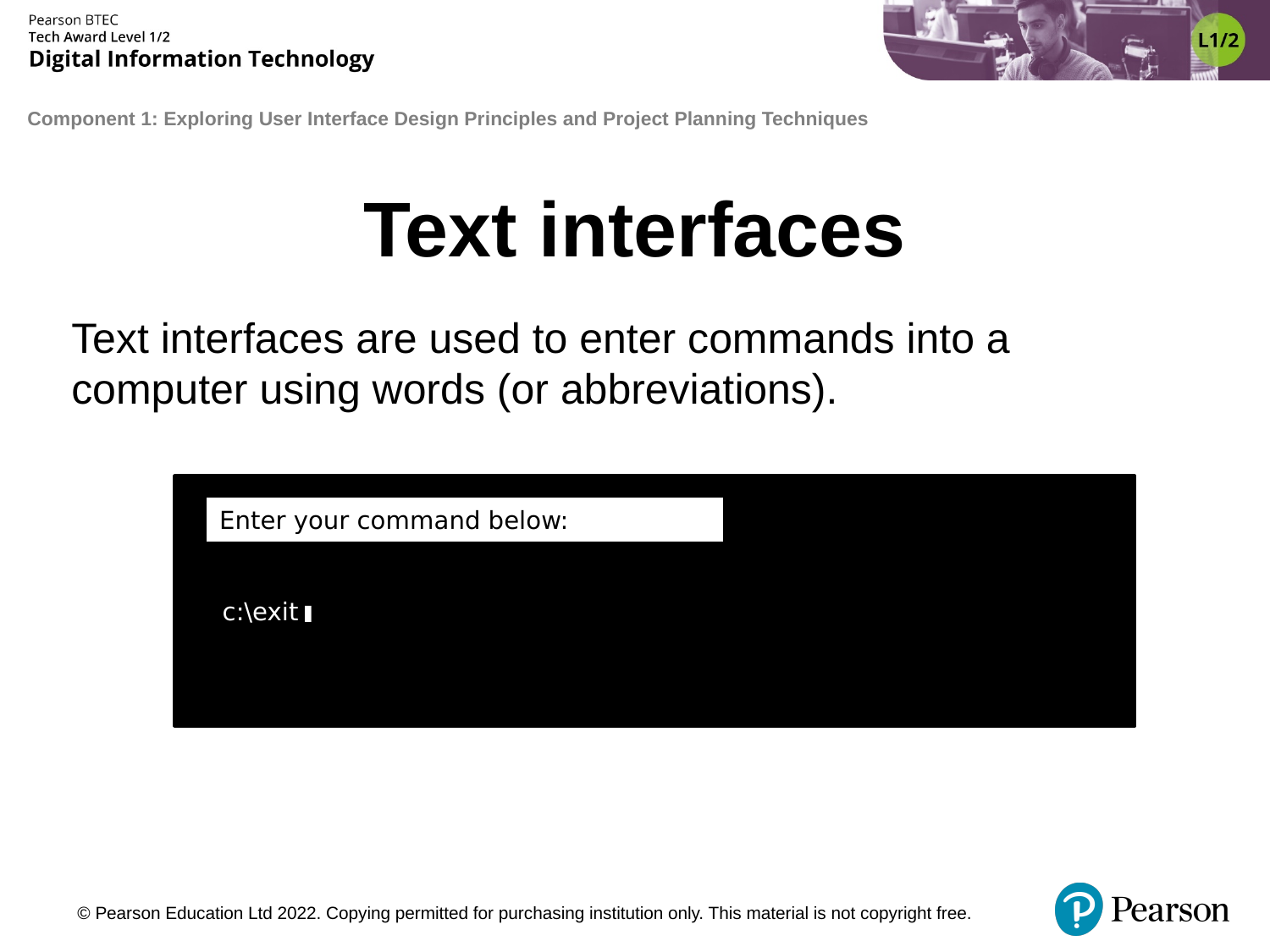

# Text interfaces
Text interfaces are used to enter commands into a computer using words (or abbreviations).

Enter your command below:

c:\exit